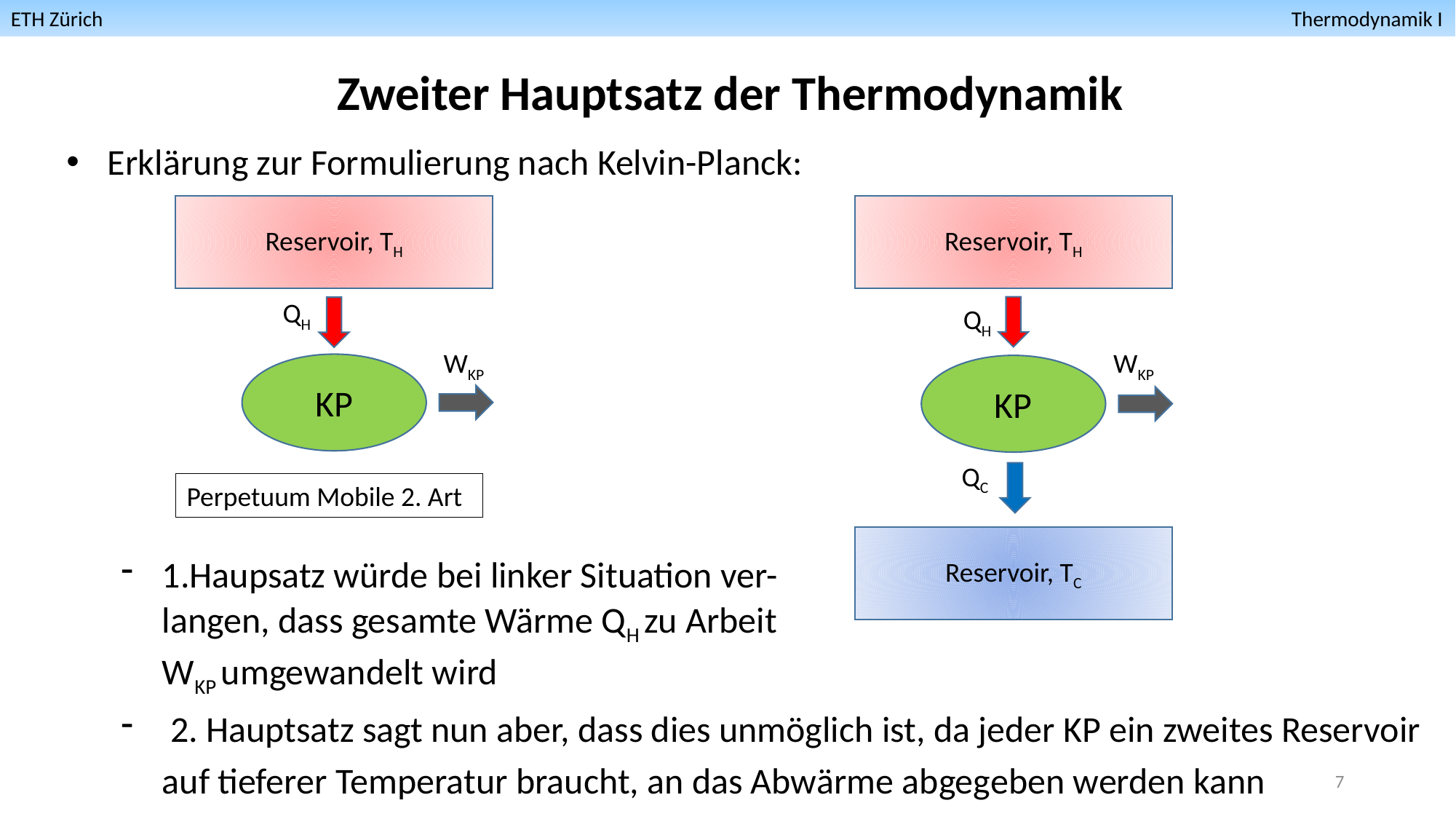

ETH Zürich											                 Thermodynamik I
Zweiter Hauptsatz der Thermodynamik
Erklärung zur Formulierung nach Kelvin-Planck:

1.Haupsatz würde bei linker Situation ver-
langen, dass gesamte Wärme QH zu Arbeit
WKP umgewandelt wird
 2. Hauptsatz sagt nun aber, dass dies unmöglich ist, da jeder KP ein zweites Reservoir auf tieferer Temperatur braucht, an das Abwärme abgegeben werden kann
Reservoir, TH
Reservoir, TH
QH

QH

WKP
WKP
KP
KP

QC

Perpetuum Mobile 2. Art
Reservoir, TC
7